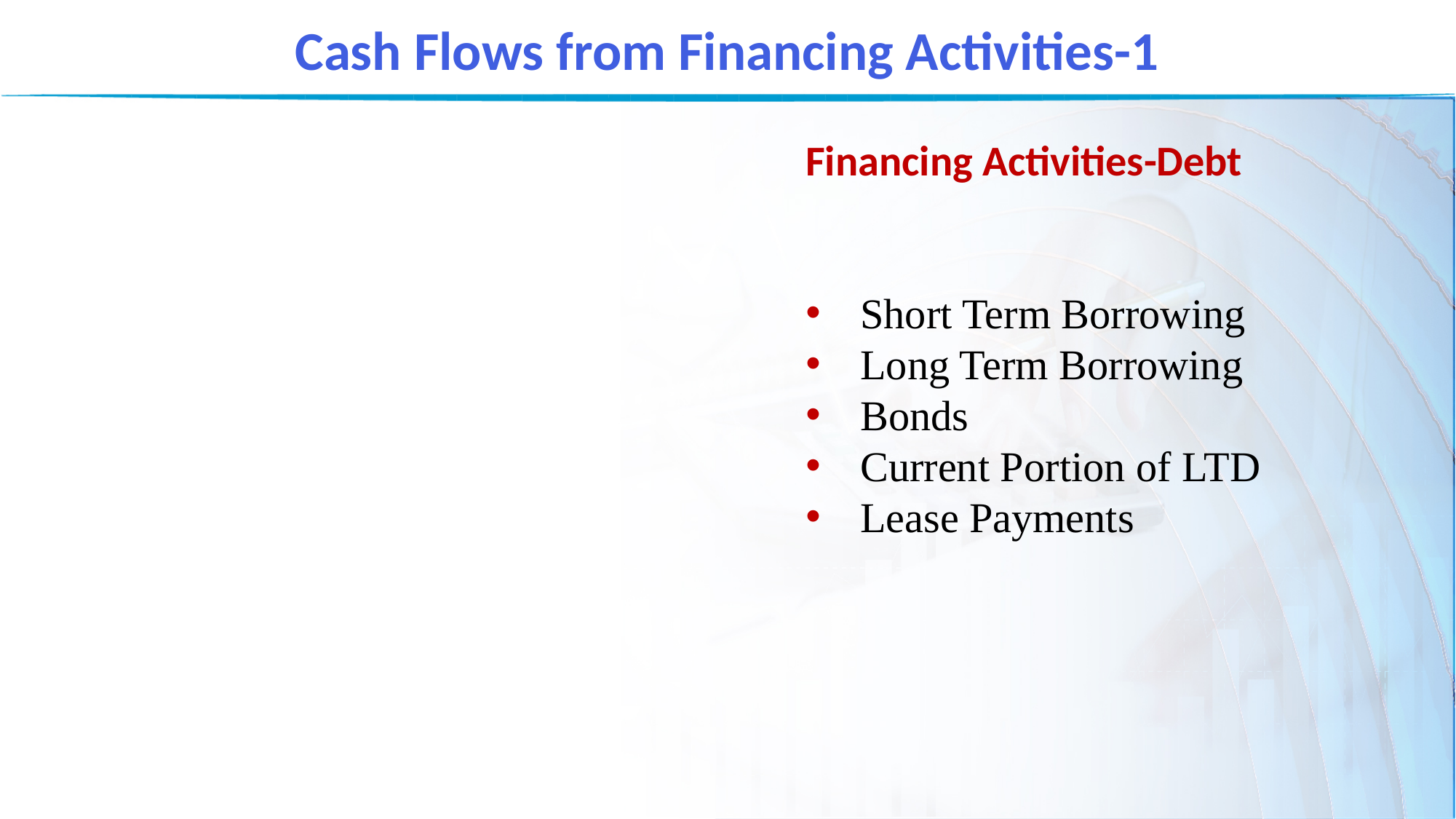

Cash Flows from Financing Activities-1
Financing Activities-Debt

Short Term Borrowing
Long Term Borrowing
Bonds
Current Portion of LTD
Lease Payments